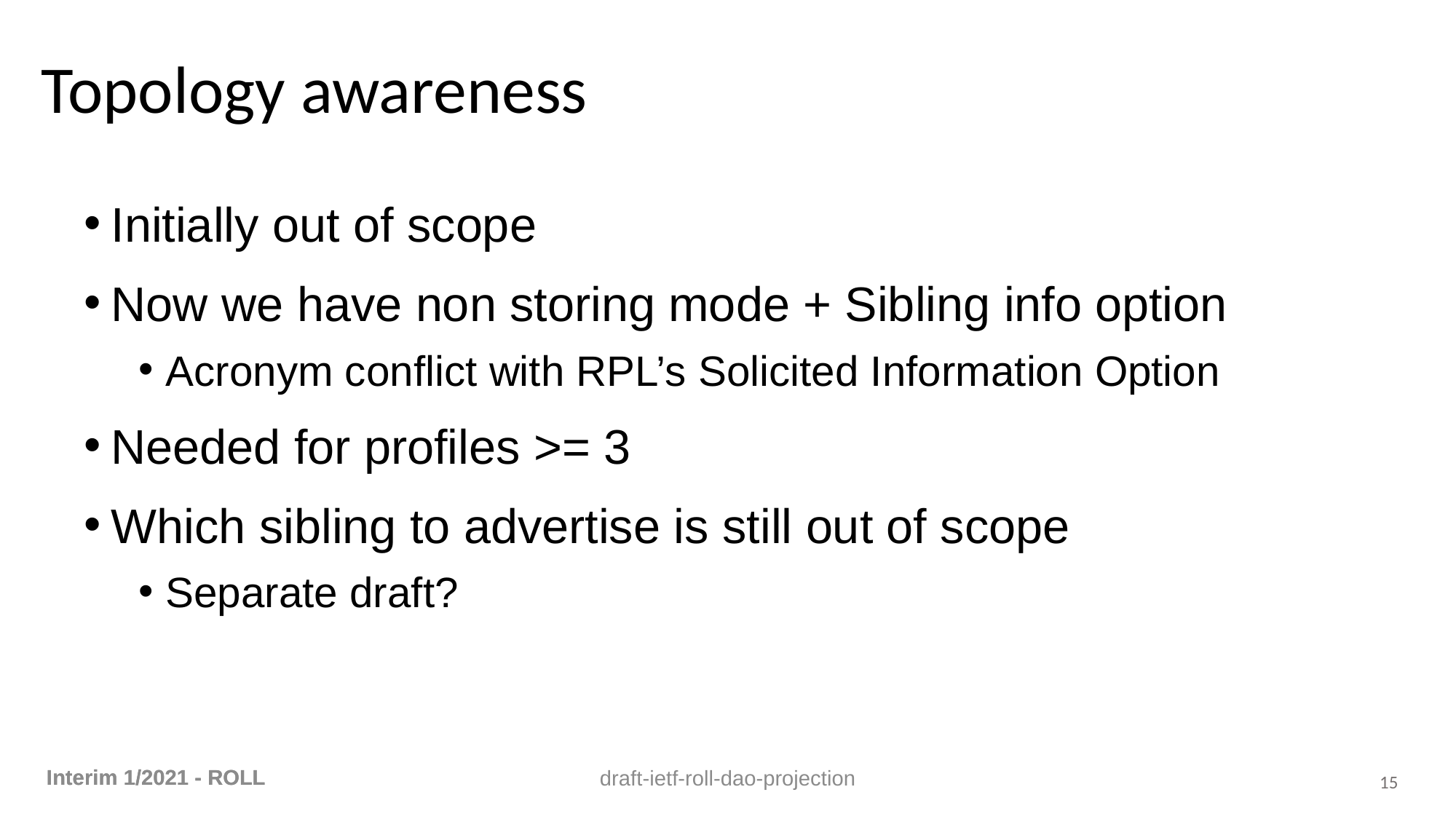

# Topology awareness
Initially out of scope
Now we have non storing mode + Sibling info option
Acronym conflict with RPL’s Solicited Information Option
Needed for profiles >= 3
Which sibling to advertise is still out of scope
Separate draft?
Interim 1/2021 - ROLL